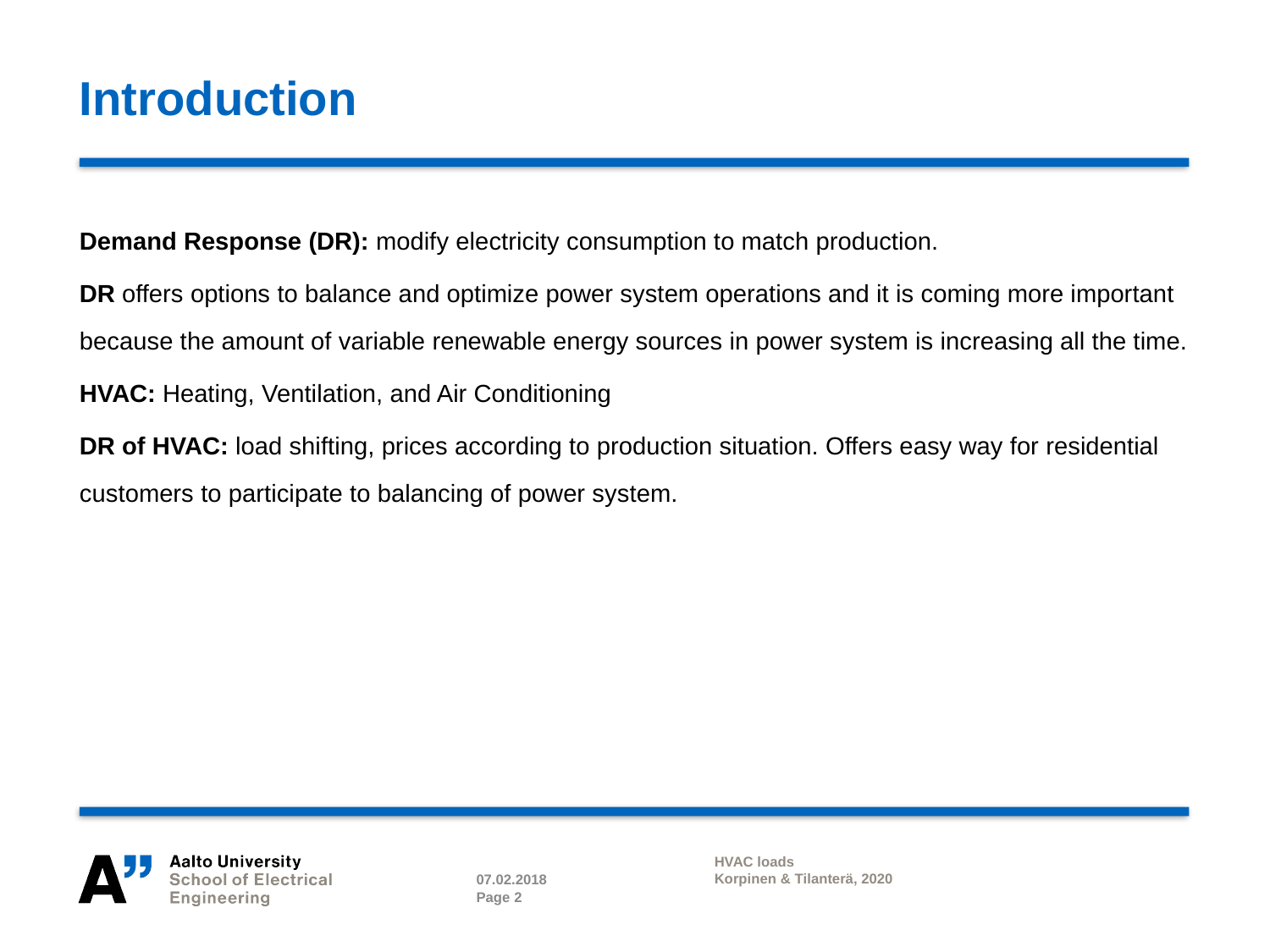

# Introduction
Demand Response (DR): modify electricity consumption to match production.
DR offers options to balance and optimize power system operations and it is coming more important because the amount of variable renewable energy sources in power system is increasing all the time.
HVAC: Heating, Ventilation, and Air Conditioning
DR of HVAC: load shifting, prices according to production situation. Offers easy way for residential customers to participate to balancing of power system.

HVAC loads
Korpinen & Tilanterä, 2020

07.02.2018
Page 2